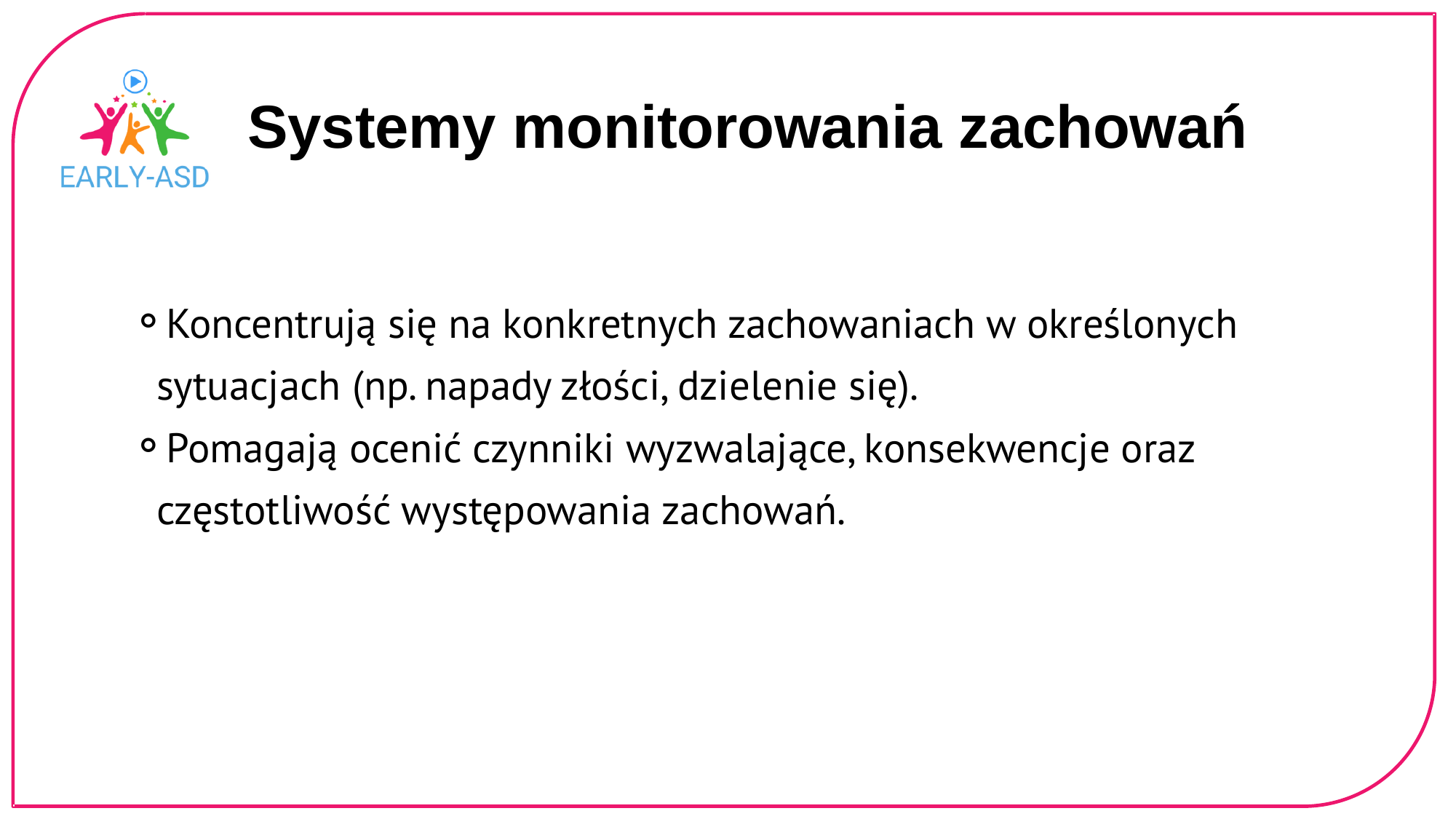

Systemy monitorowania zachowań

Koncentrują się na konkretnych zachowaniach w określonych sytuacjach (np. napady złości, dzielenie się).
Pomagają ocenić czynniki wyzwalające, konsekwencje oraz częstotliwość występowania zachowań.